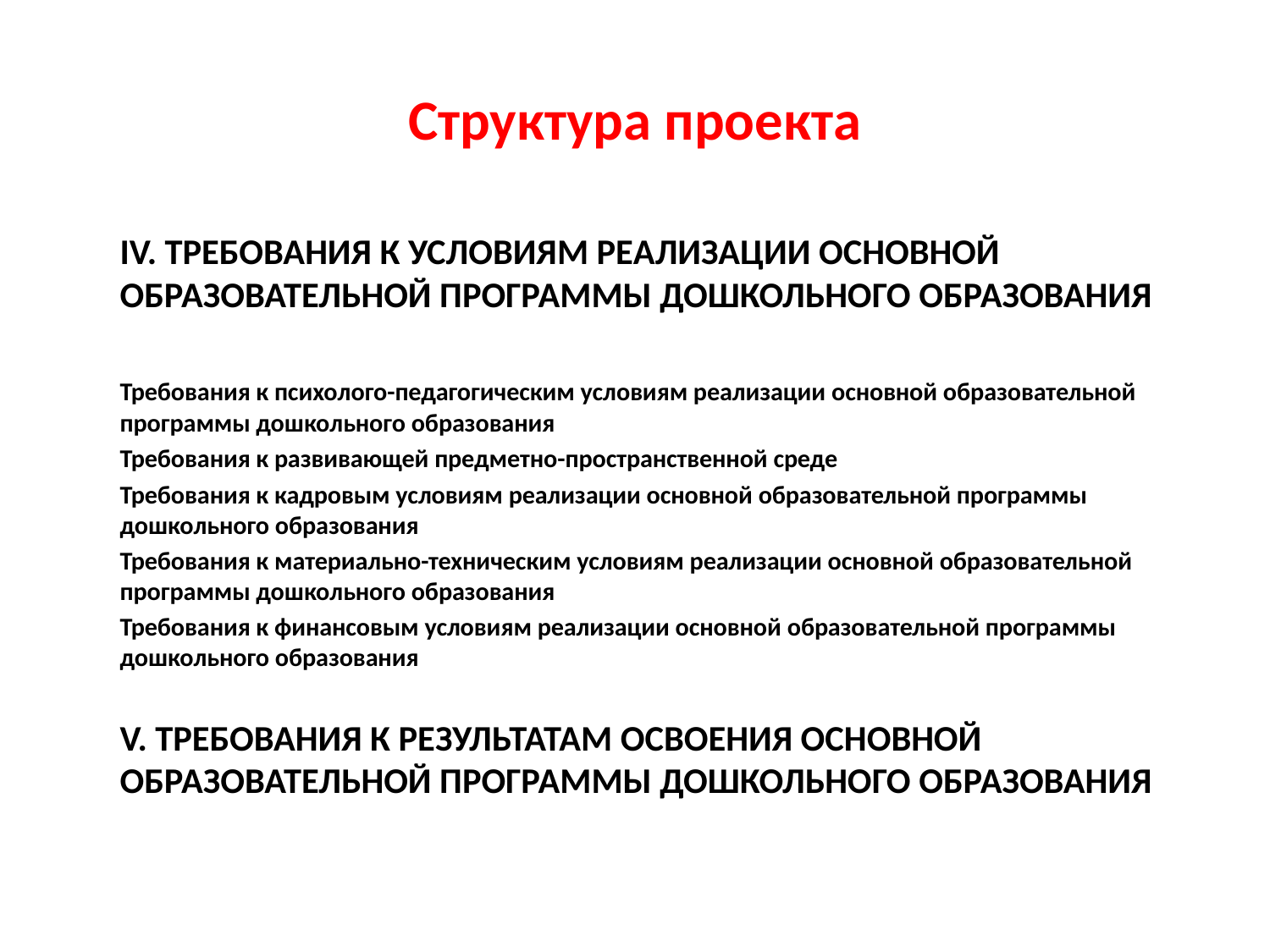

# Структура проекта
	IV. ТРЕБОВАНИЯ К УСЛОВИЯМ РЕАЛИЗАЦИИ ОСНОВНОЙ ОБРАЗОВАТЕЛЬНОЙ ПРОГРАММЫ ДОШКОЛЬНОГО ОБРАЗОВАНИЯ

	Требования к психолого-педагогическим условиям реализации основной образовательной программы дошкольного образования
	Требования к развивающей предметно-пространственной среде
	Требования к кадровым условиям реализации основной образовательной программы дошкольного образования
	Требования к материально-техническим условиям реализации основной образовательной программы дошкольного образования
	Требования к финансовым условиям реализации основной образовательной программы дошкольного образования

	V. ТРЕБОВАНИЯ К РЕЗУЛЬТАТАМ ОСВОЕНИЯ ОСНОВНОЙ ОБРАЗОВАТЕЛЬНОЙ ПРОГРАММЫ ДОШКОЛЬНОГО ОБРАЗОВАНИЯ